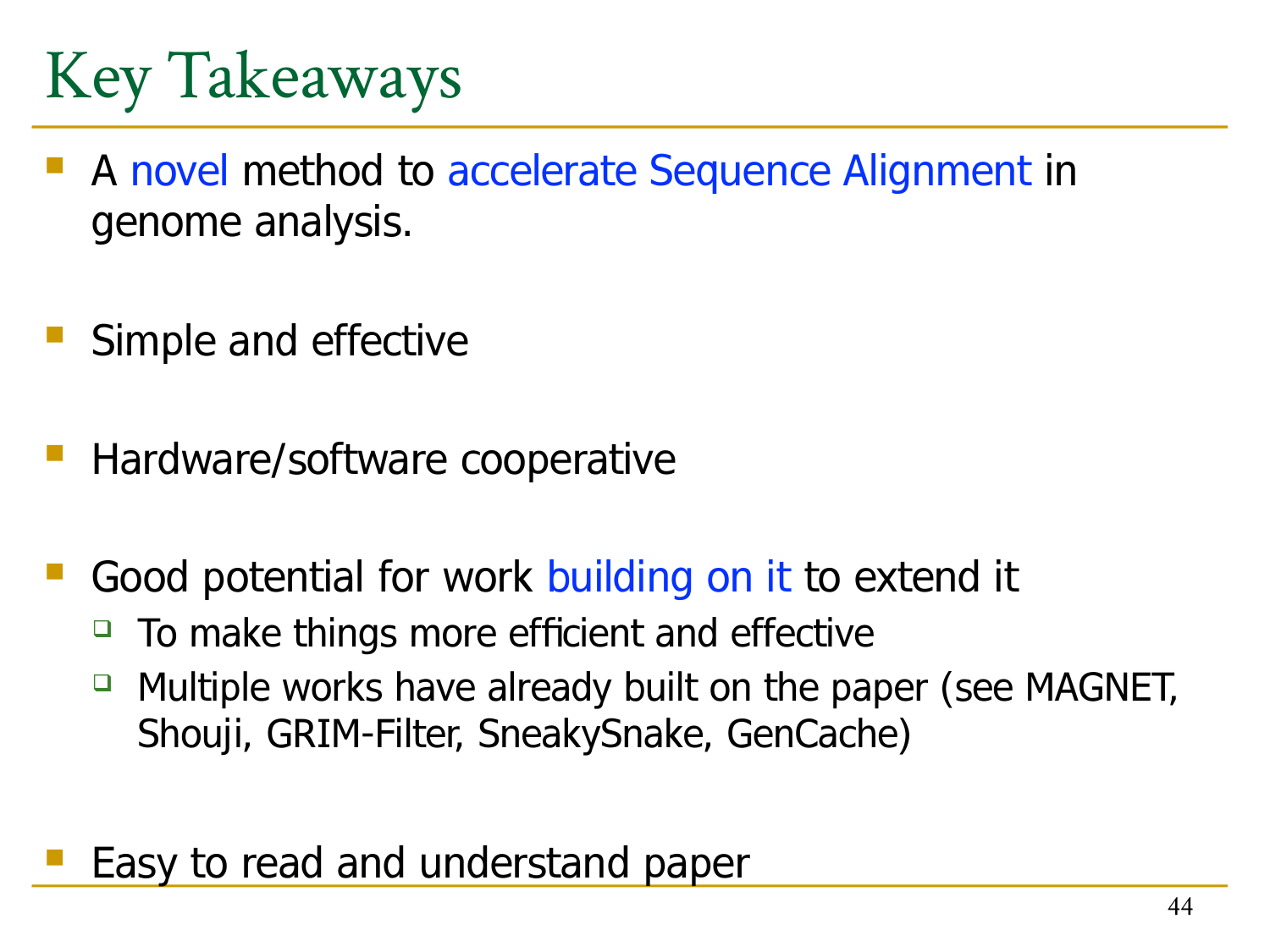

# Key Takeaways
A novel method to accelerate Sequence Alignment in genome analysis.

Simple and effective

Hardware/software cooperative

Good potential for work building on it to extend it
To make things more efficient and effective
Multiple works have already built on the paper (see MAGNET, Shouji, GRIM-Filter, SneakySnake, GenCache)

Easy to read and understand paper

44